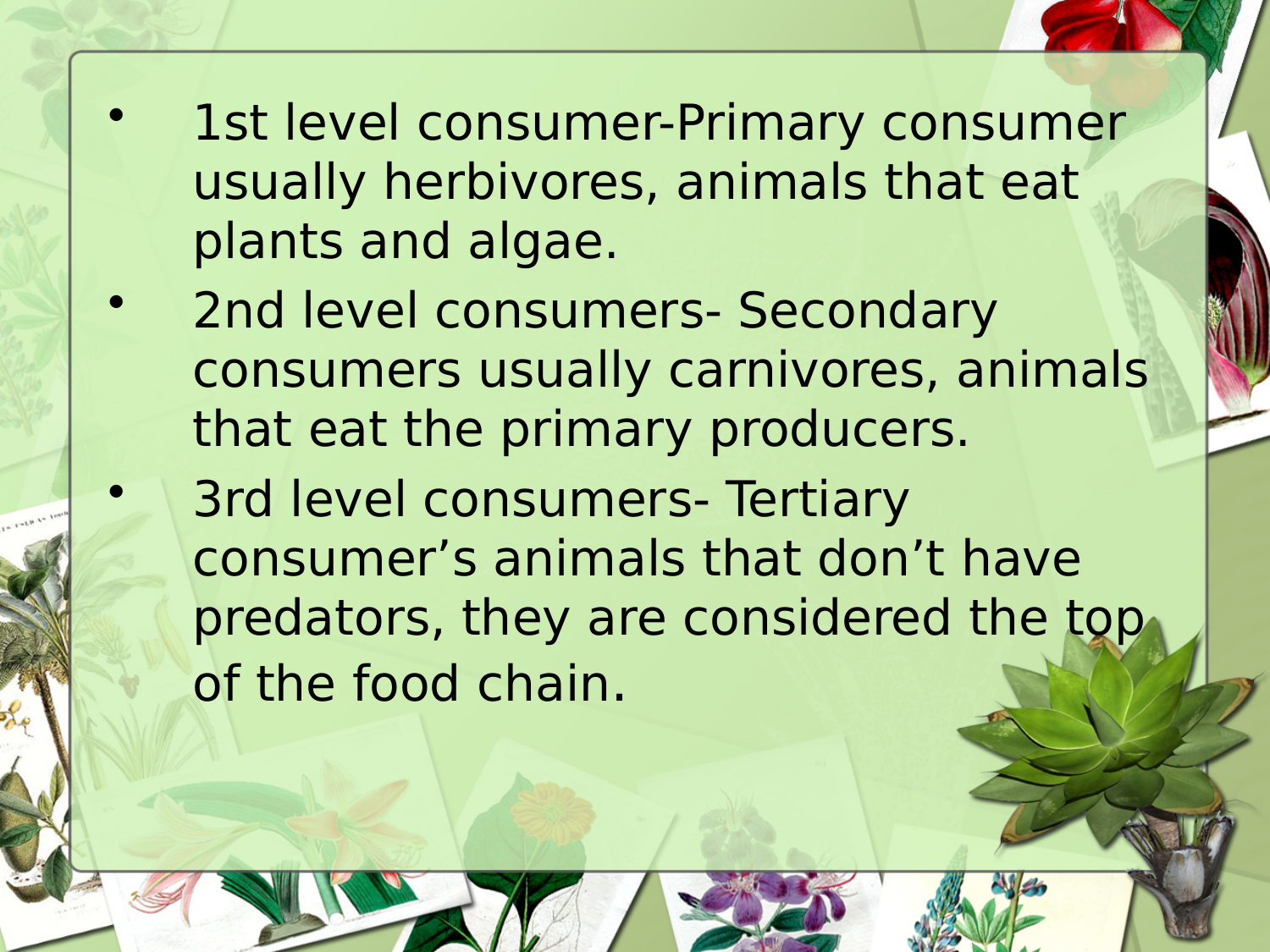

1st level consumer-Primary consumer usually herbivores, animals that eat plants and algae.
2nd level consumers- Secondary consumers usually carnivores, animals that eat the primary producers.
3rd level consumers- Tertiary consumer’s animals that don’t have predators, they are considered the top of the food chain.